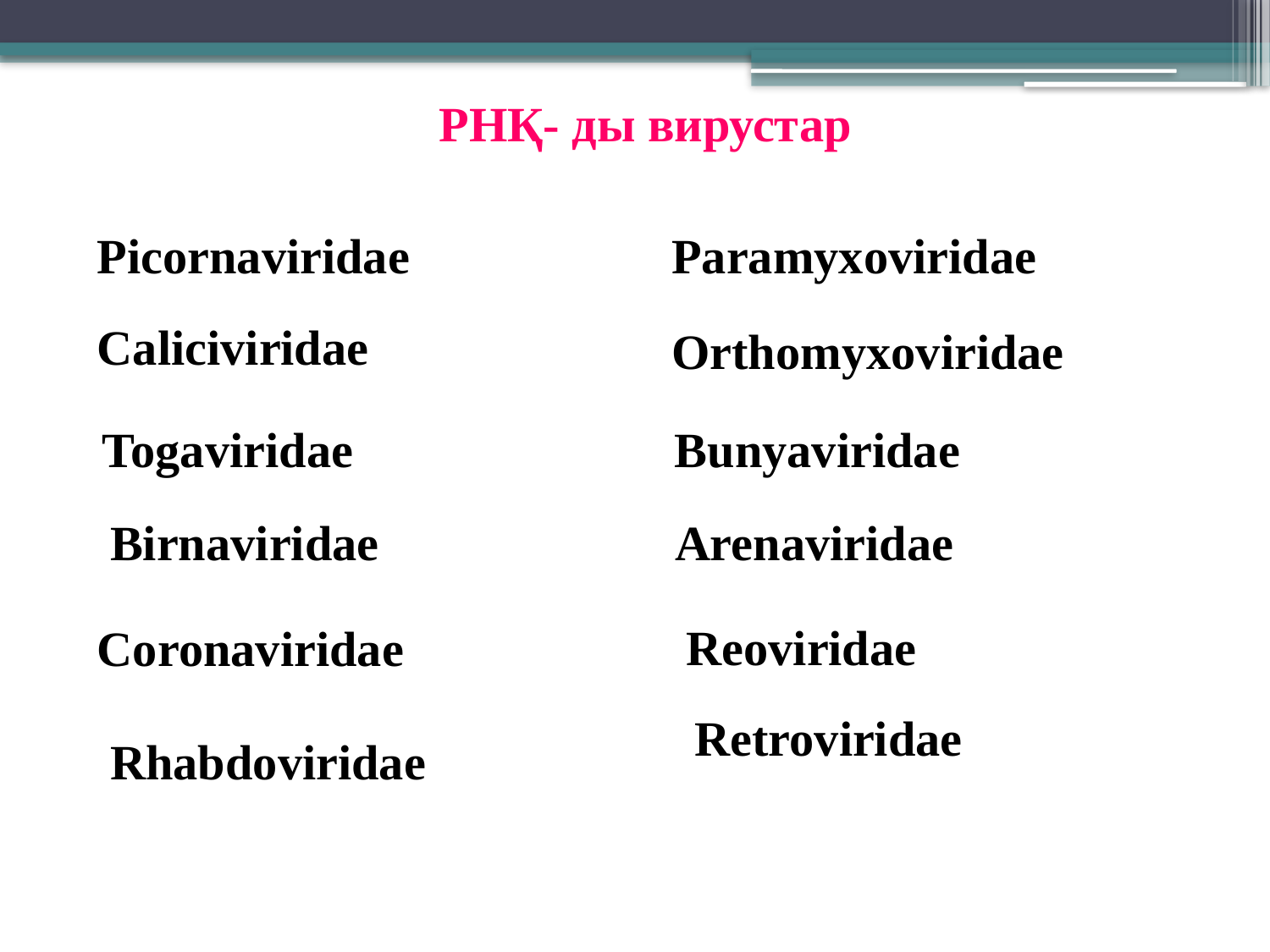

РНҚ- ды вирустар
Paramyxoviridae
Picornaviridae
Caliciviridae
Orthomyxoviridae
Bunyaviridae
Togaviridae
Arenaviridae
Birnaviridae
Reoviridae
Coronaviridae
Retroviridae
Rhabdoviridae